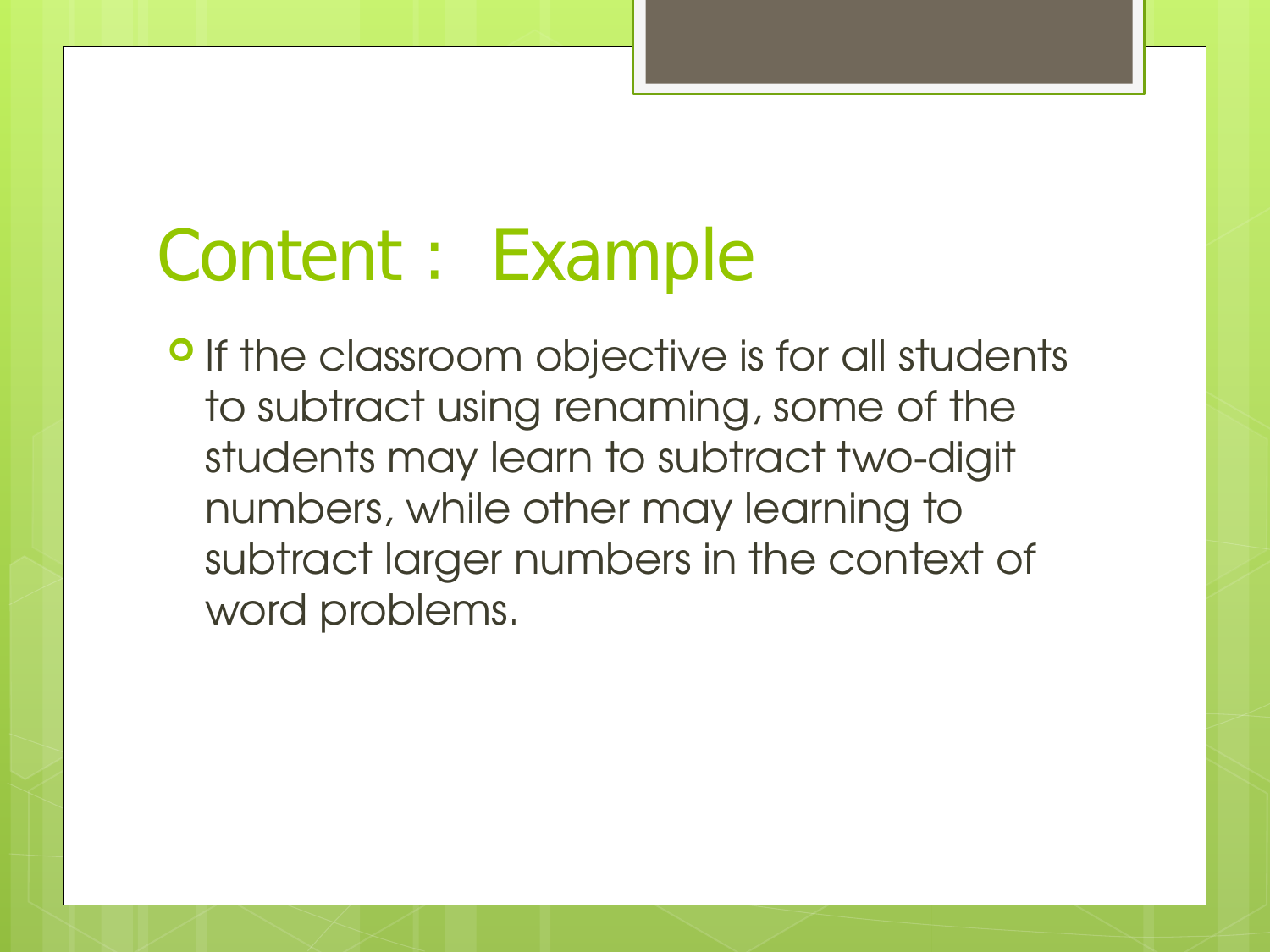

# Content :  Example
If the classroom objective is for all students to subtract using renaming, some of the students may learn to subtract two-digit numbers, while other may learning to subtract larger numbers in the context of word problems.